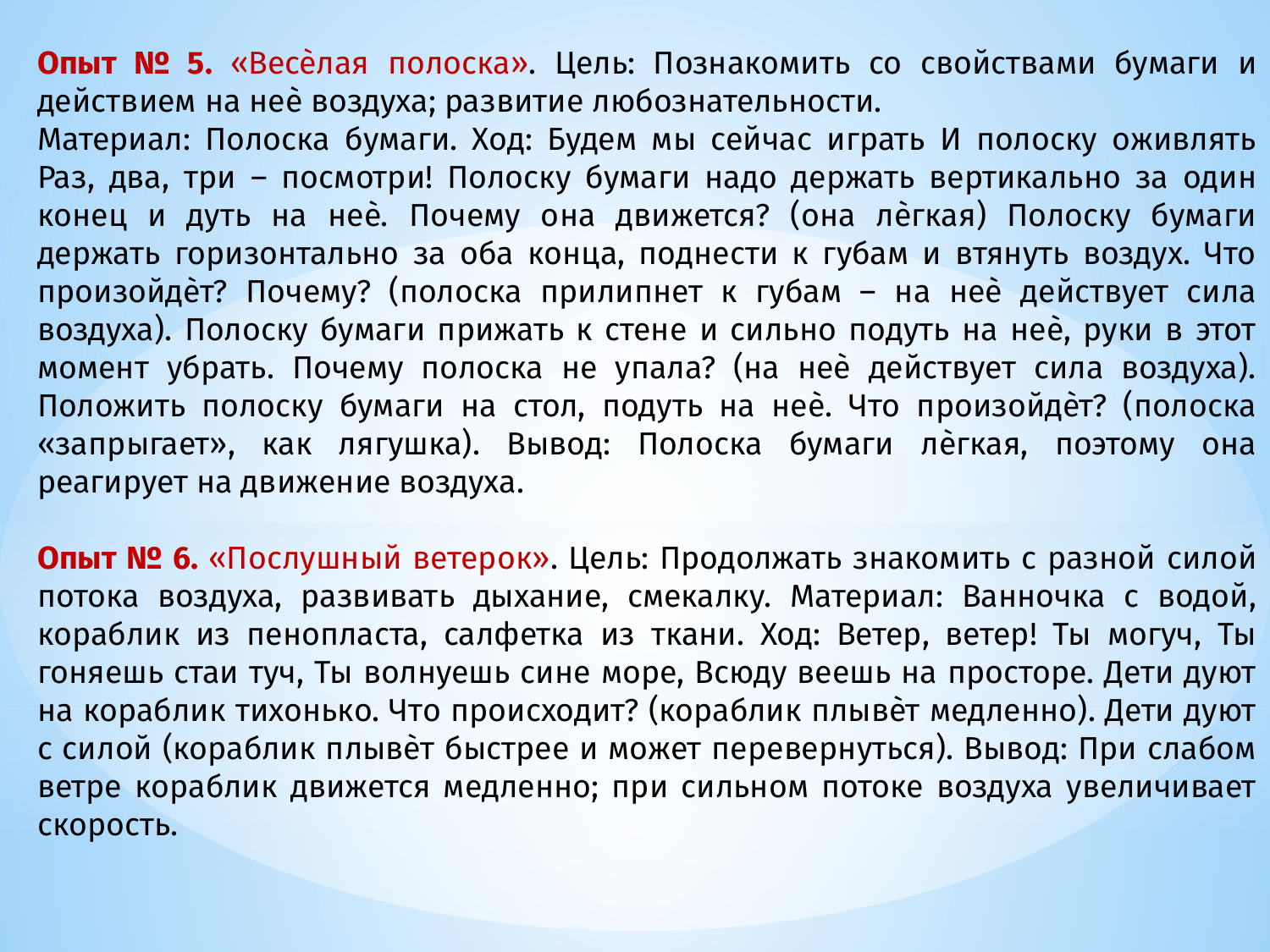

Опыт № 5. «Весѐлая полоска». Цель: Познакомить со свойствами бумаги и действием на неѐ воздуха; развитие любознательности.
Материал: Полоска бумаги. Ход: Будем мы сейчас играть И полоску оживлять Раз, два, три – посмотри! Полоску бумаги надо держать вертикально за один конец и дуть на неѐ. Почему она движется? (она лѐгкая) Полоску бумаги держать горизонтально за оба конца, поднести к губам и втянуть воздух. Что произойдѐт? Почему? (полоска прилипнет к губам – на неѐ действует сила воздуха). Полоску бумаги прижать к стене и сильно подуть на неѐ, руки в этот момент убрать. Почему полоска не упала? (на неѐ действует сила воздуха). Положить полоску бумаги на стол, подуть на неѐ. Что произойдѐт? (полоска «запрыгает», как лягушка). Вывод: Полоска бумаги лѐгкая, поэтому она реагирует на движение воздуха.

Опыт № 6. «Послушный ветерок». Цель: Продолжать знакомить с разной силой потока воздуха, развивать дыхание, смекалку. Материал: Ванночка с водой, кораблик из пенопласта, салфетка из ткани. Ход: Ветер, ветер! Ты могуч, Ты гоняешь стаи туч, Ты волнуешь сине море, Всюду веешь на просторе. Дети дуют на кораблик тихонько. Что происходит? (кораблик плывѐт медленно). Дети дуют с силой (кораблик плывѐт быстрее и может перевернуться). Вывод: При слабом ветре кораблик движется медленно; при сильном потоке воздуха увеличивает скорость.